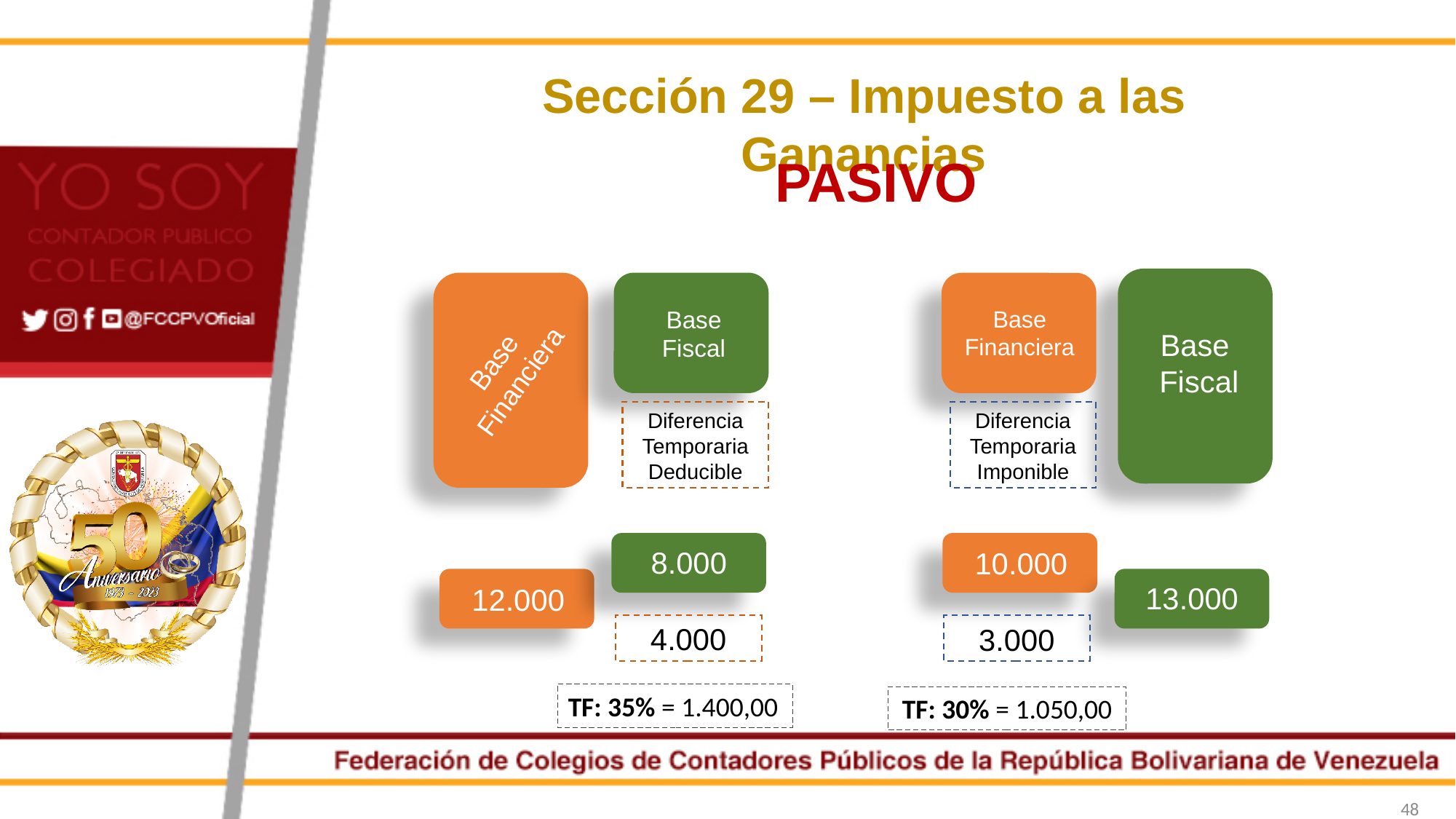

Sección 29 – Impuesto a las Ganancias
PASIVO

Base
Fiscal

Base Financiera

Base Financiera

Base Fiscal

Diferencia Temporaria
Deducible

Diferencia Temporaria Imponible

8.000

10.000

12.000

13.000
4.000

3.000
TF: 35% = 1.400,00
TF: 30% = 1.050,00
48